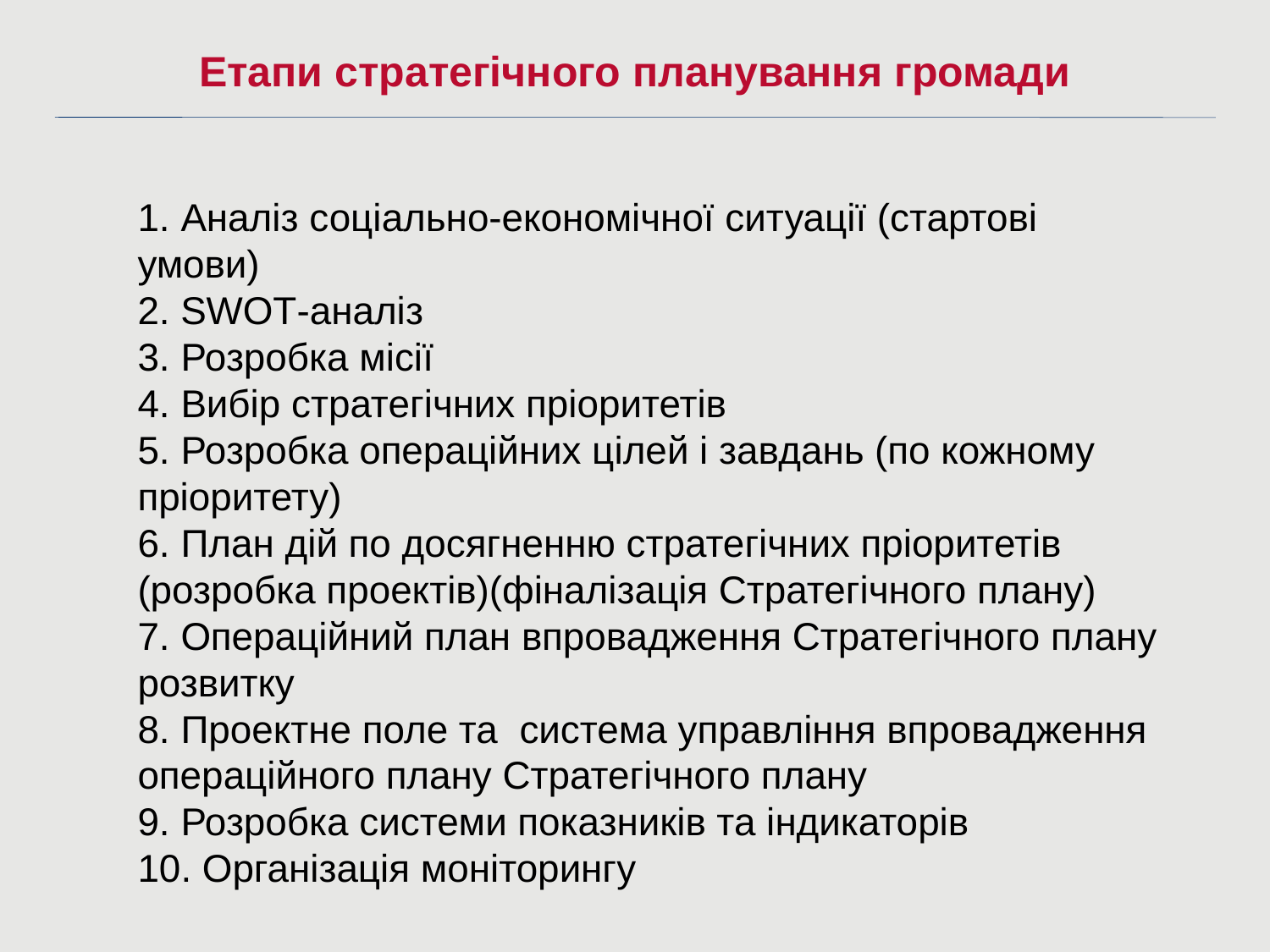

Етапи стратегічного планування громади

1. Аналіз соціально-економічної ситуації (стартові умови)
2. SWOT-аналіз
3. Розробка місії
4. Вибір стратегічних пріоритетів
5. Розробка операційних цілей і завдань (по кожному пріоритету)
6. План дій по досягненню стратегічних пріоритетів (розробка проектів)(фіналізація Стратегічного плану)
7. Операційний план впровадження Стратегічного плану розвитку
8. Проектне поле та  система управління впровадження операційного плану Стратегічного плану
9. Розробка системи показників та індикаторів
10. Організація моніторингу